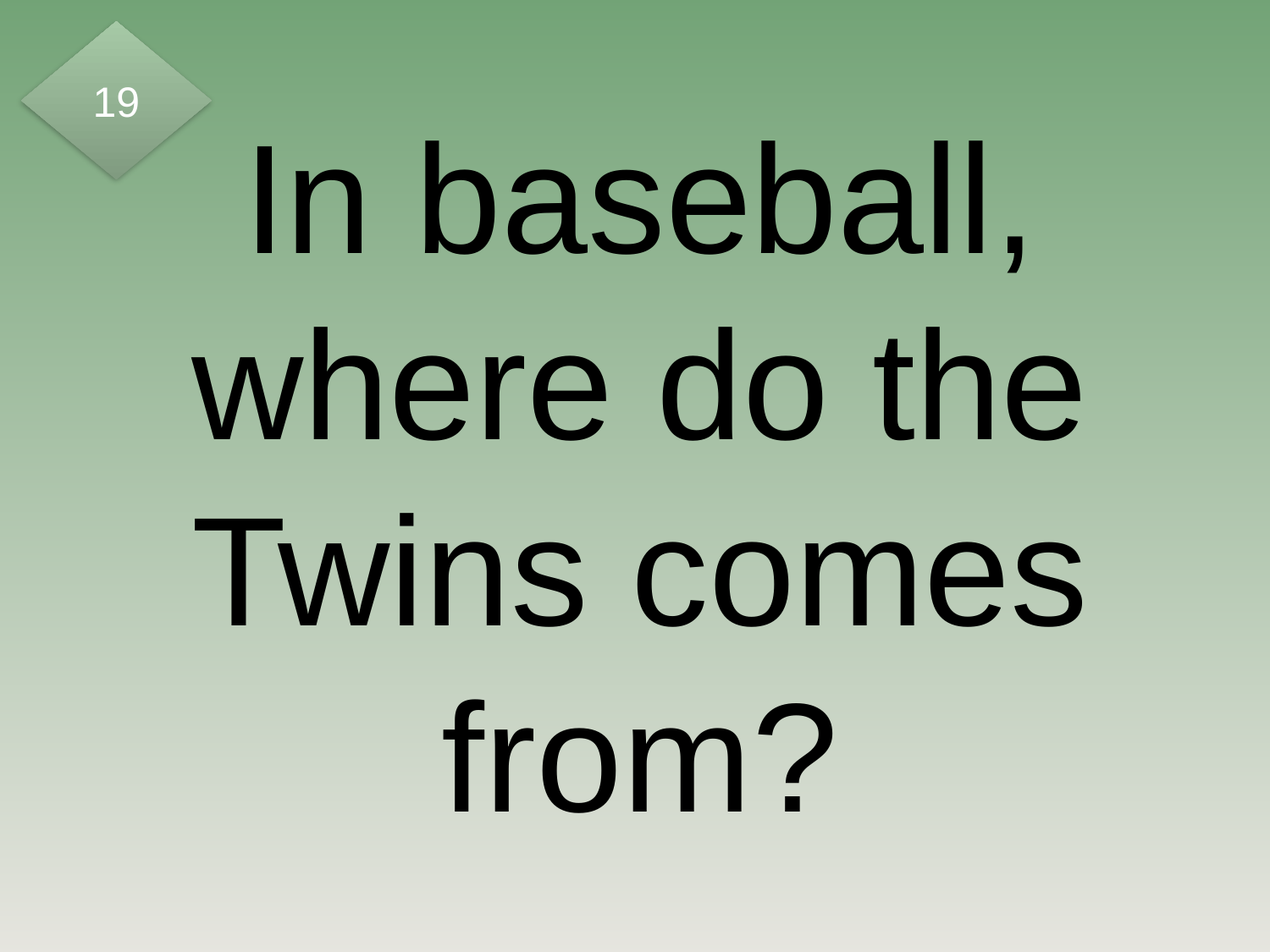

19
# In baseball, where do the Twins comes from?